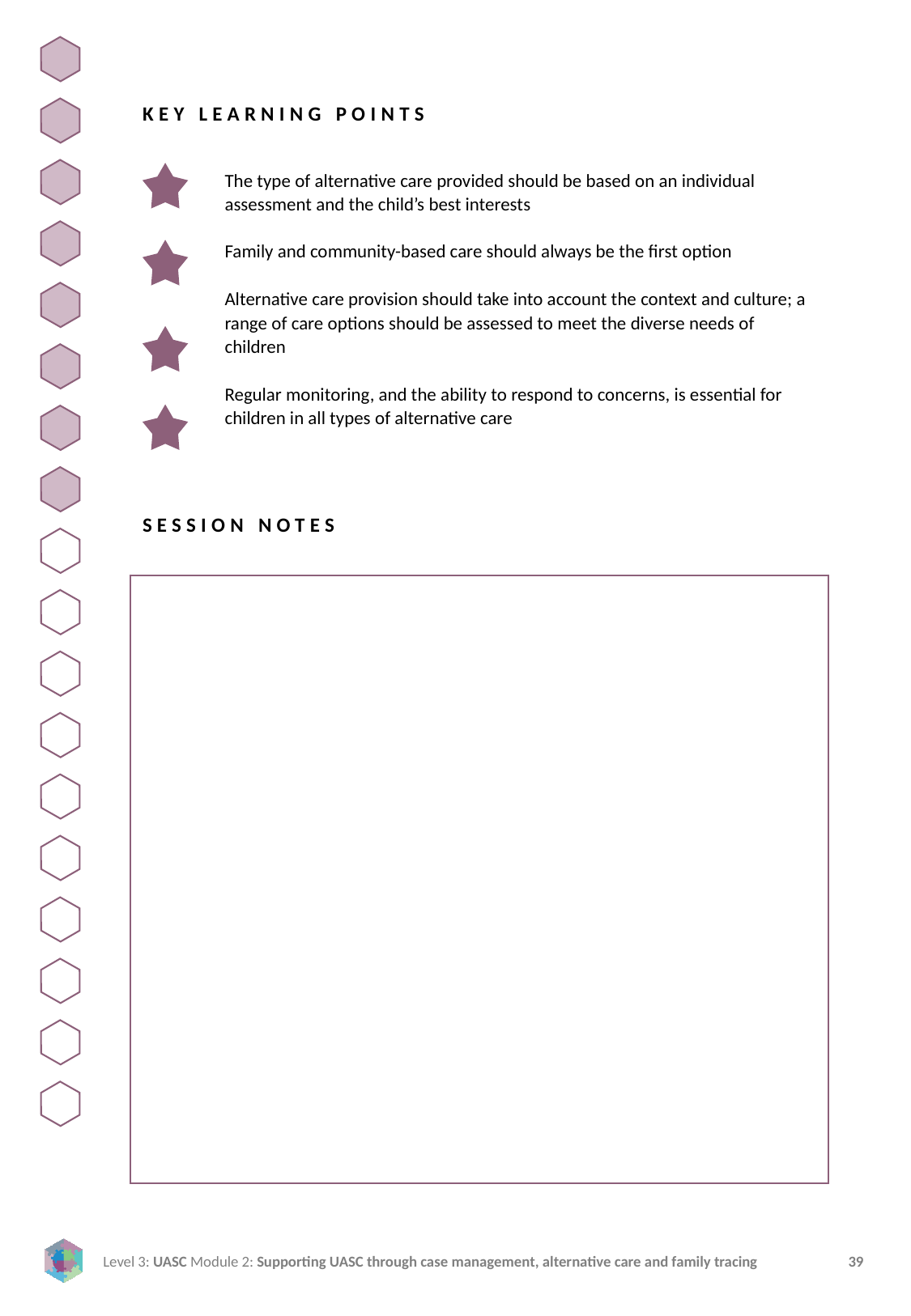

KEY LEARNING POINTS

The type of alternative care provided should be based on an individual assessment and the child’s best interests

Family and community-based care should always be the first option

Alternative care provision should take into account the context and culture; a range of care options should be assessed to meet the diverse needs of children

Regular monitoring, and the ability to respond to concerns, is essential for children in all types of alternative care

SESSION NOTES